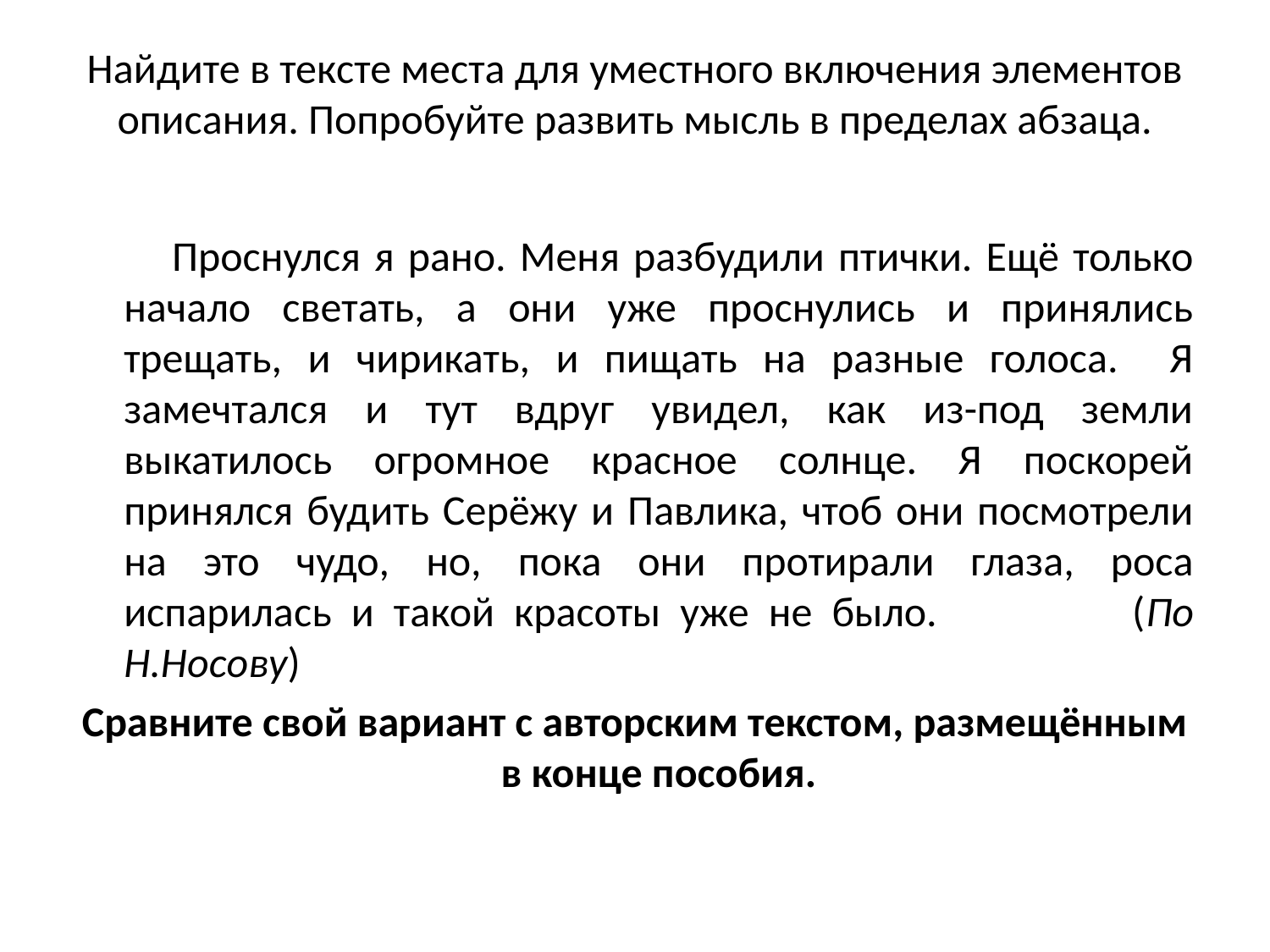

# Найдите в тексте места для уместного включения элементов описания. Попробуйте развить мысль в пределах абзаца.
       Проснулся я рано. Меня разбудили птички. Ещё только начало светать, а они уже проснулись и принялись трещать, и чирикать, и пищать на разные голоса.  Я замечтался и тут вдруг увидел, как из-под земли выкатилось огромное красное солнце. Я поскорей принялся будить Серёжу и Павлика, чтоб они посмотрели на это чудо, но, пока они протирали глаза, роса испарилась и такой красоты уже не было.          (По Н.Носову)
Сравните свой вариант с авторским текстом, размещённым в конце пособия.